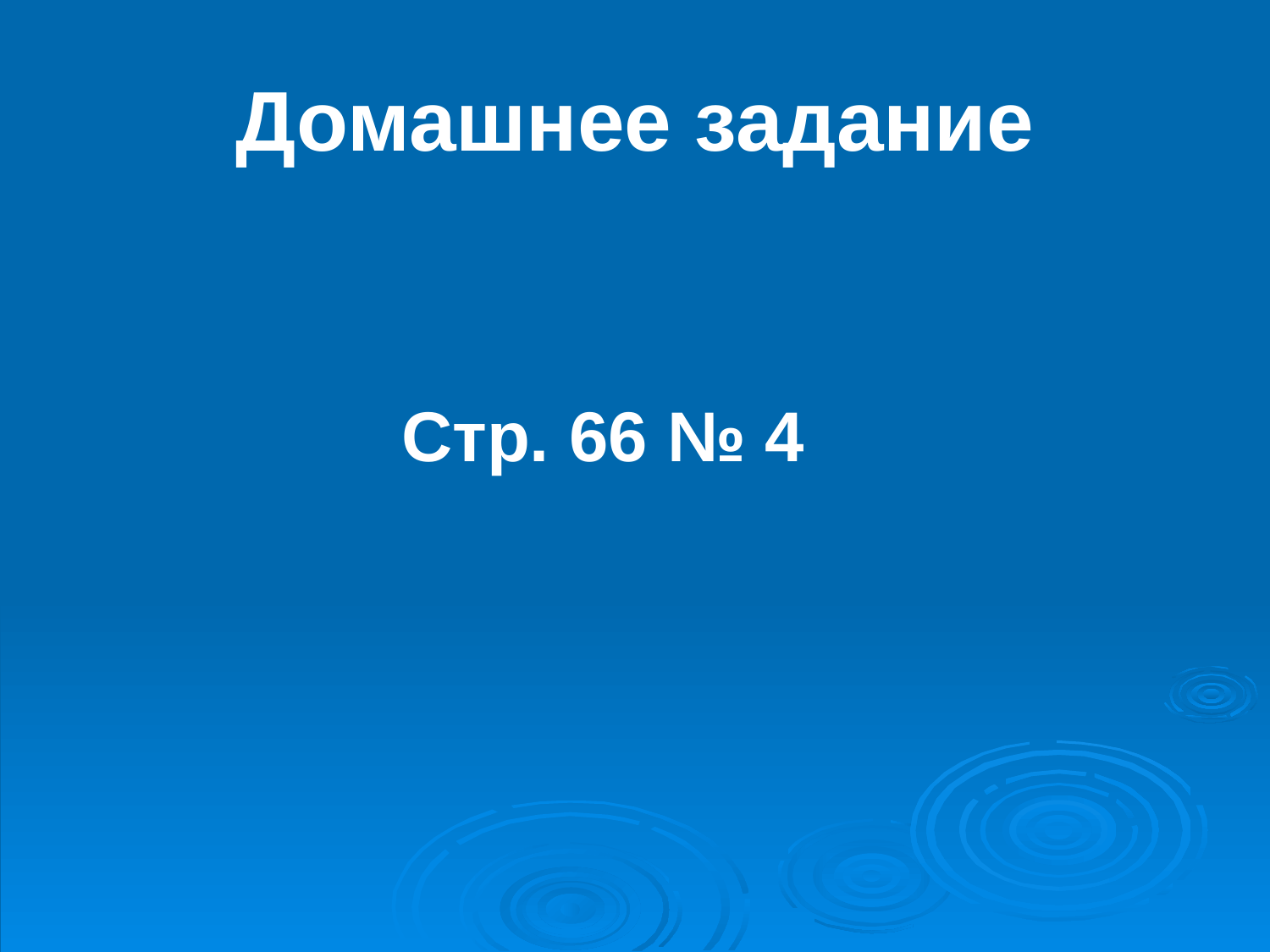

# Домашнее задание

                Стр. 66 № 4